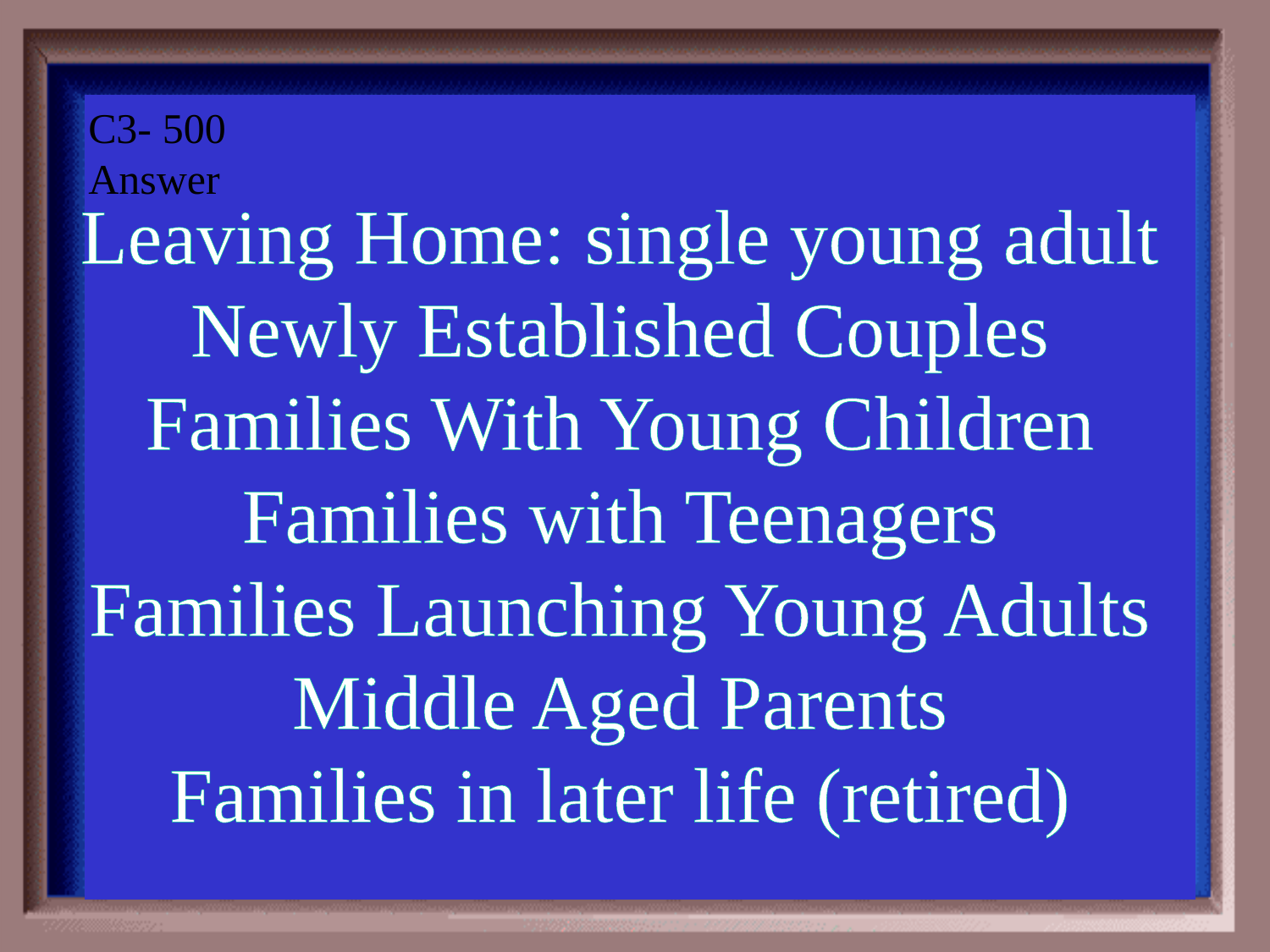

Category #3 $300 Question
C3- 500
Answer

Leaving Home: single young adult
Newly Established Couples
Families With Young Children
Families with Teenagers
Families Launching Young Adults
Middle Aged Parents
Families in later life (retired)